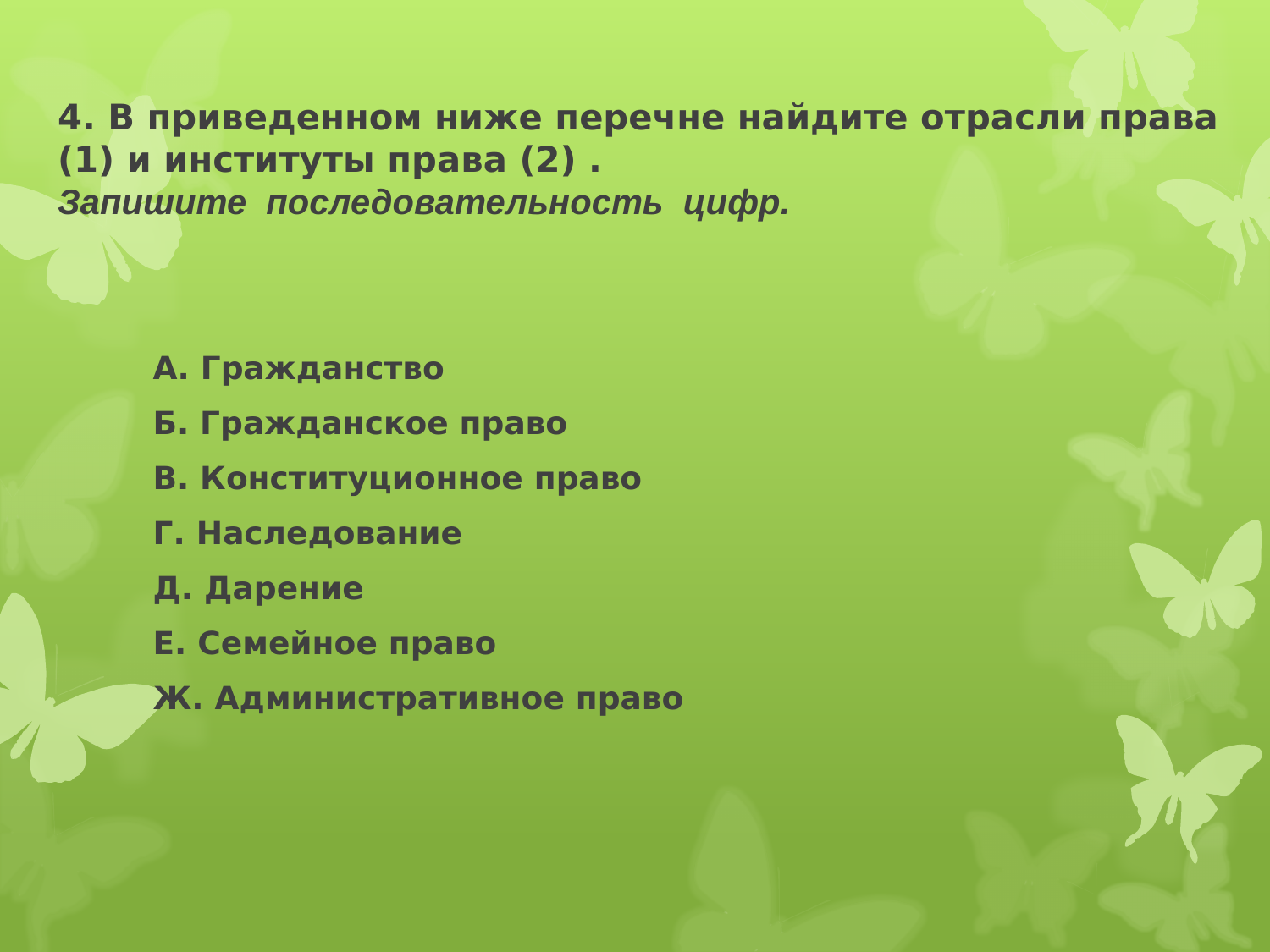

# 4. В приведенном ниже перечне найдите отрасли права (1) и институты права (2) . Запишите  последовательность  цифр.
А. Гражданство
Б. Гражданское право
В. Конституционное право
Г. Наследование
Д. Дарение
Е. Семейное право
Ж. Административное право